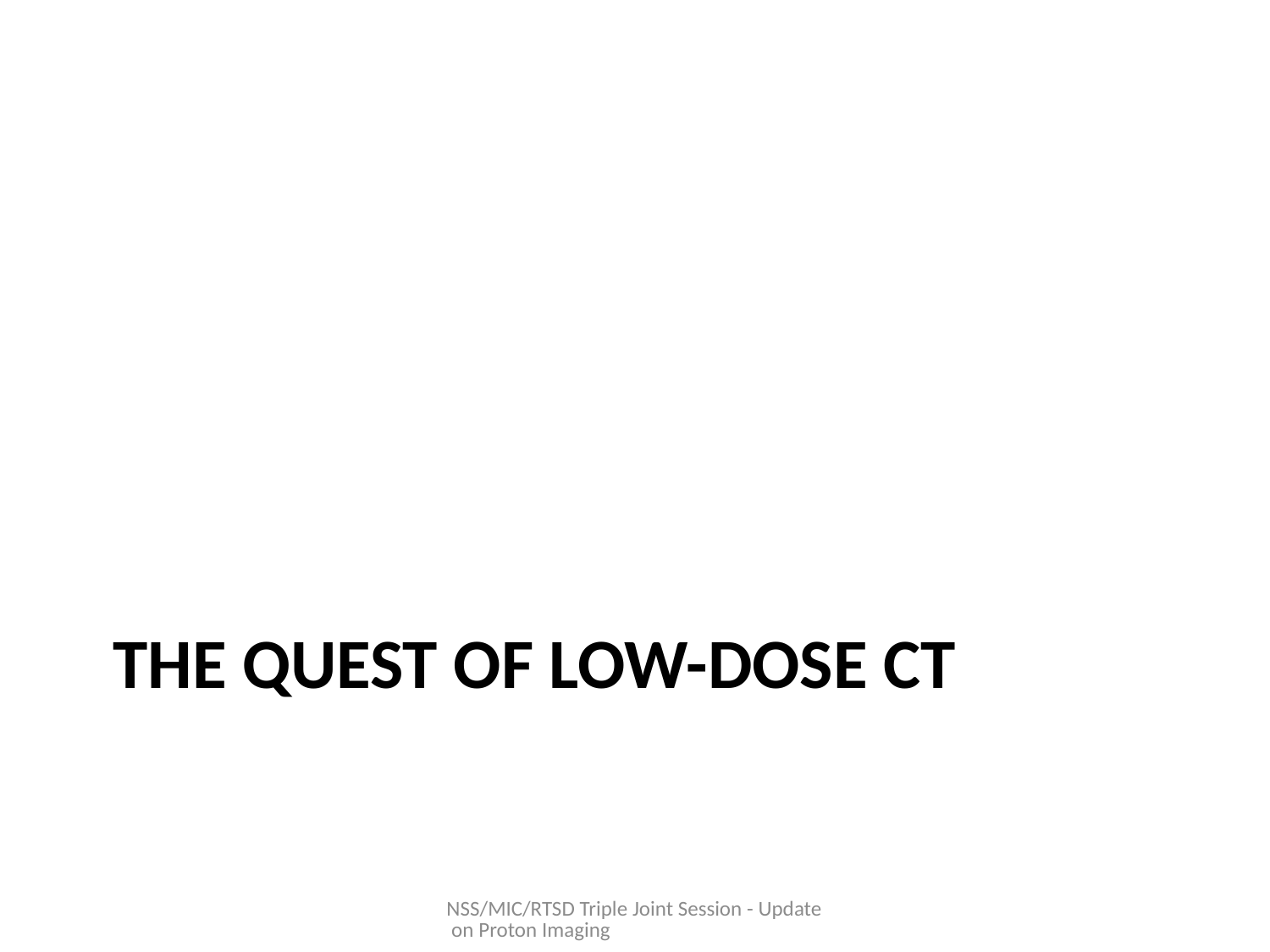

# The quest of low-dose CT
NSS/MIC/RTSD Triple Joint Session - Update on Proton Imaging